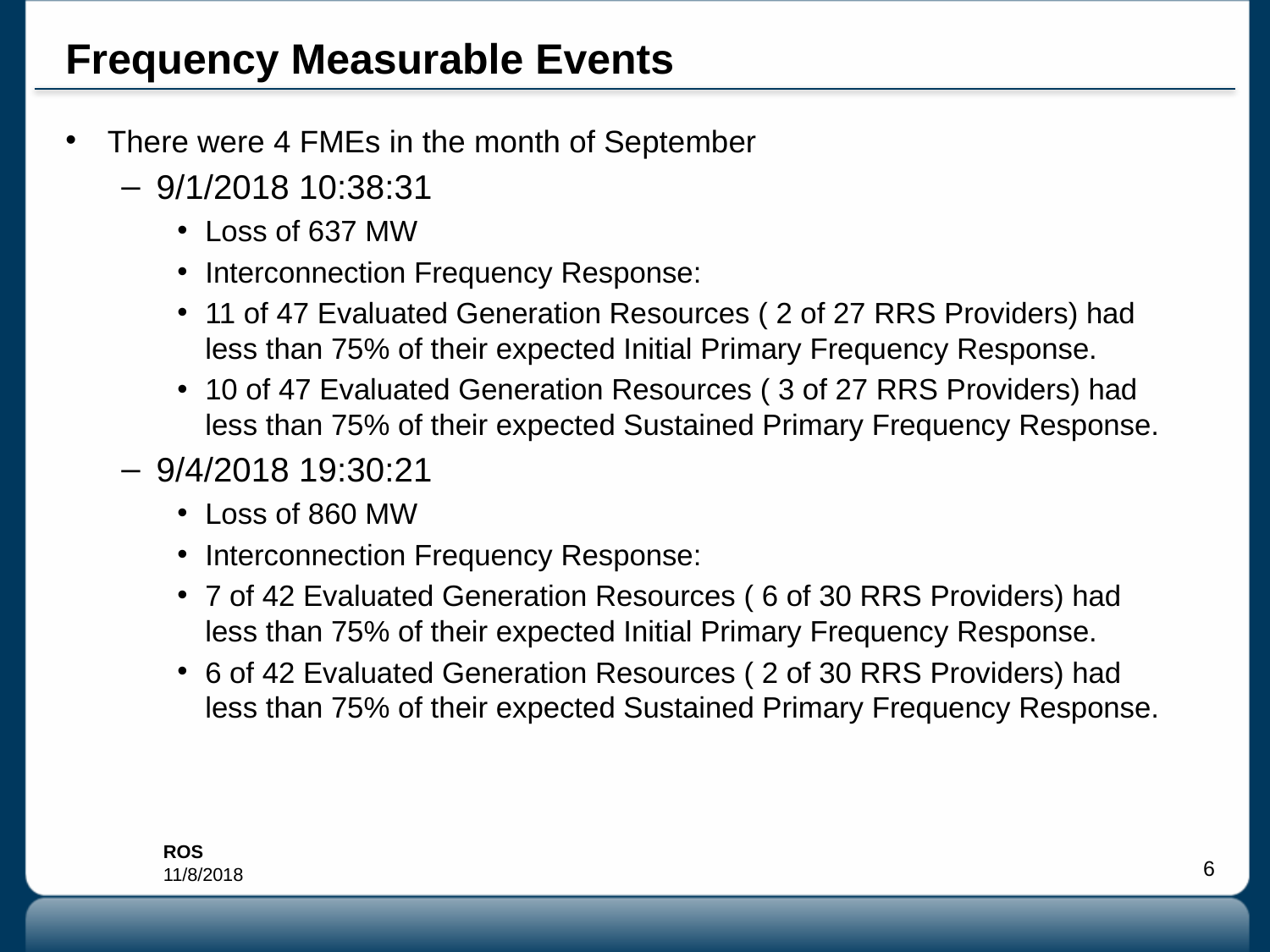

# Frequency Measurable Events
There were 4 FMEs in the month of September
9/1/2018 10:38:31
Loss of 637 MW
Interconnection Frequency Response:
11 of 47 Evaluated Generation Resources ( 2 of 27 RRS Providers) had less than 75% of their expected Initial Primary Frequency Response.
10 of 47 Evaluated Generation Resources ( 3 of 27 RRS Providers) had less than 75% of their expected Sustained Primary Frequency Response.
9/4/2018 19:30:21
Loss of 860 MW
Interconnection Frequency Response:
7 of 42 Evaluated Generation Resources ( 6 of 30 RRS Providers) had less than 75% of their expected Initial Primary Frequency Response.
6 of 42 Evaluated Generation Resources ( 2 of 30 RRS Providers) had less than 75% of their expected Sustained Primary Frequency Response.